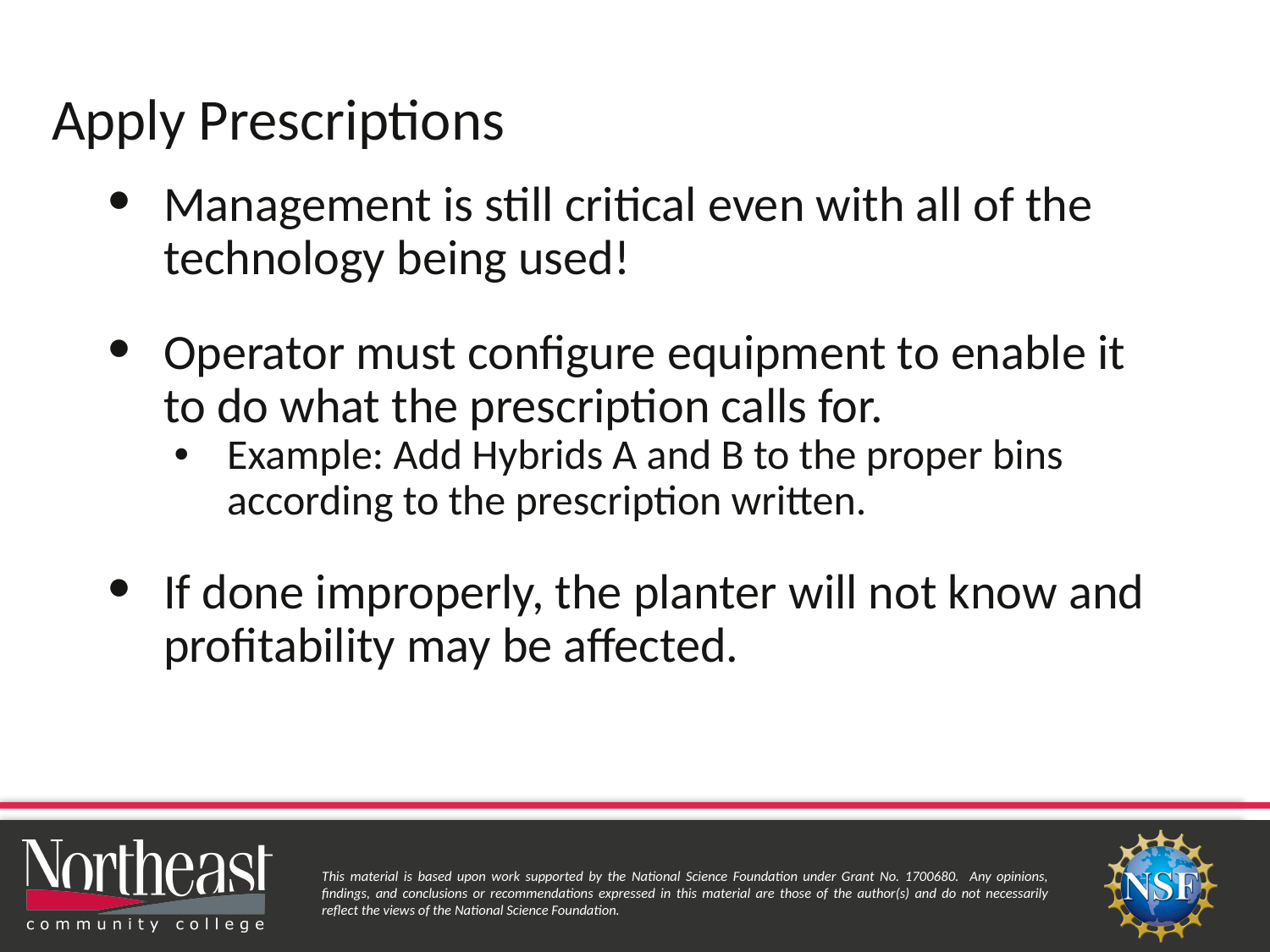

# Apply Prescriptions
Management is still critical even with all of the technology being used!

Operator must configure equipment to enable it to do what the prescription calls for.
Example: Add Hybrids A and B to the proper bins according to the prescription written.

If done improperly, the planter will not know and profitability may be affected.